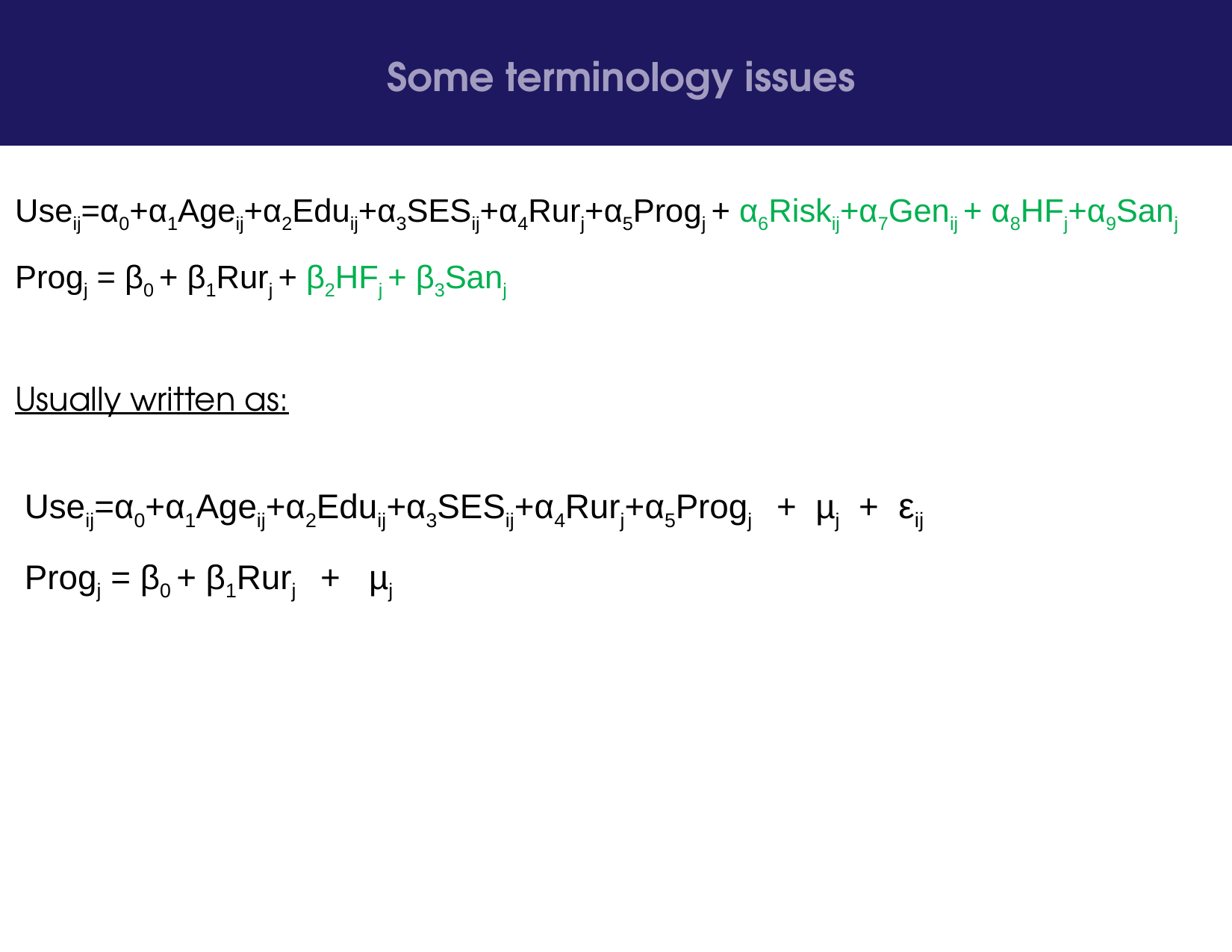

Some terminology issues
Useij=α0+α1Ageij+α2Eduij+α3SESij+α4Rurj+α5Progj + α6Riskij+α7Genij + α8HFj+α9Sanj
Progj = β0 + β1Rurj + β2HFj + β3Sanj

Usually written as:

 Useij=α0+α1Ageij+α2Eduij+α3SESij+α4Rurj+α5Progj   +  µj  +  εij
 Progj = β0 + β1Rurj   +   µj